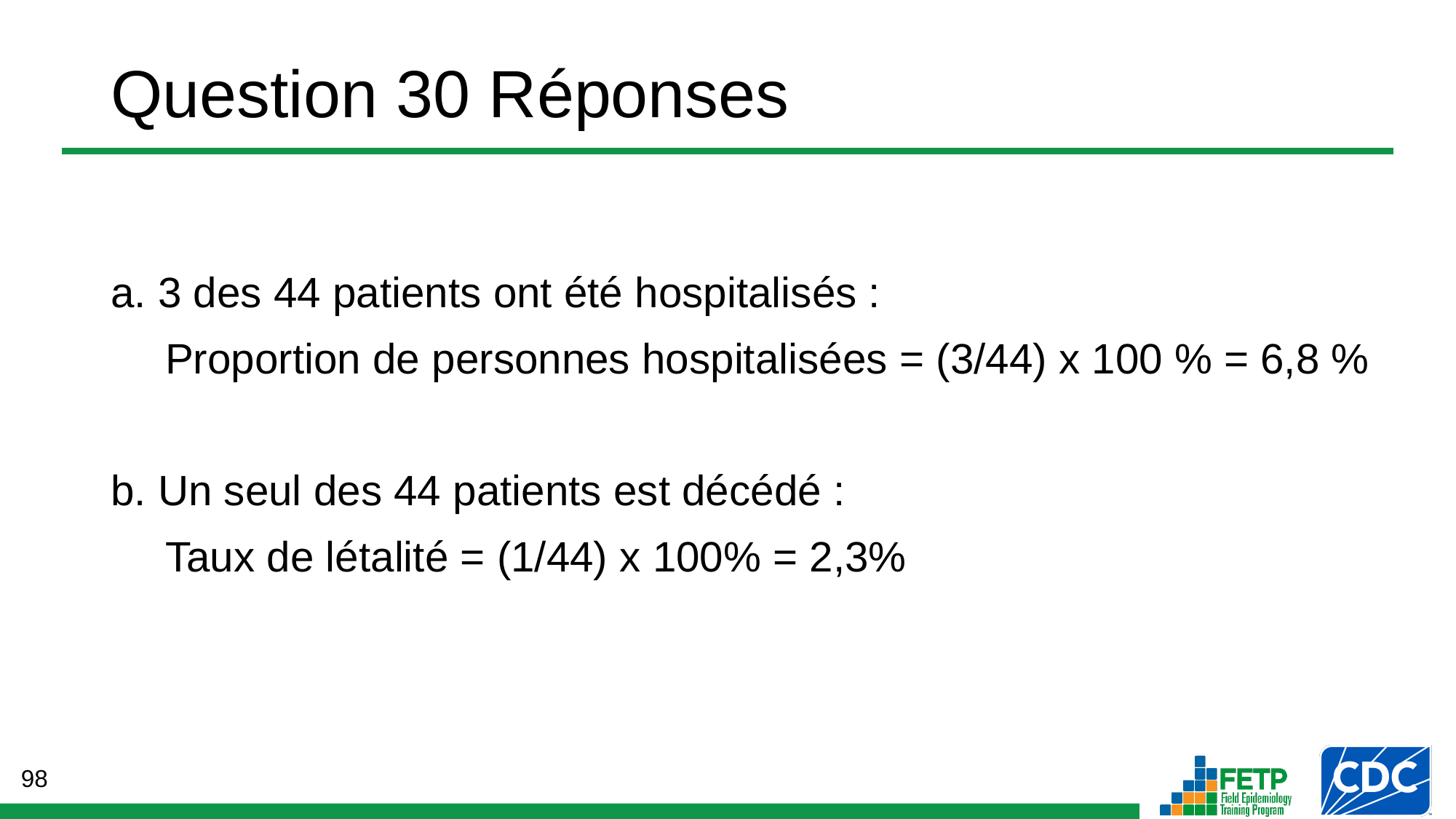

# Question 30 Réponses
a. 3 des 44 patients ont été hospitalisés :
Proportion de personnes hospitalisées = (3/44) x 100 % = 6,8 %

b. Un seul des 44 patients est décédé :
Taux de létalité = (1/44) x 100% = 2,3%